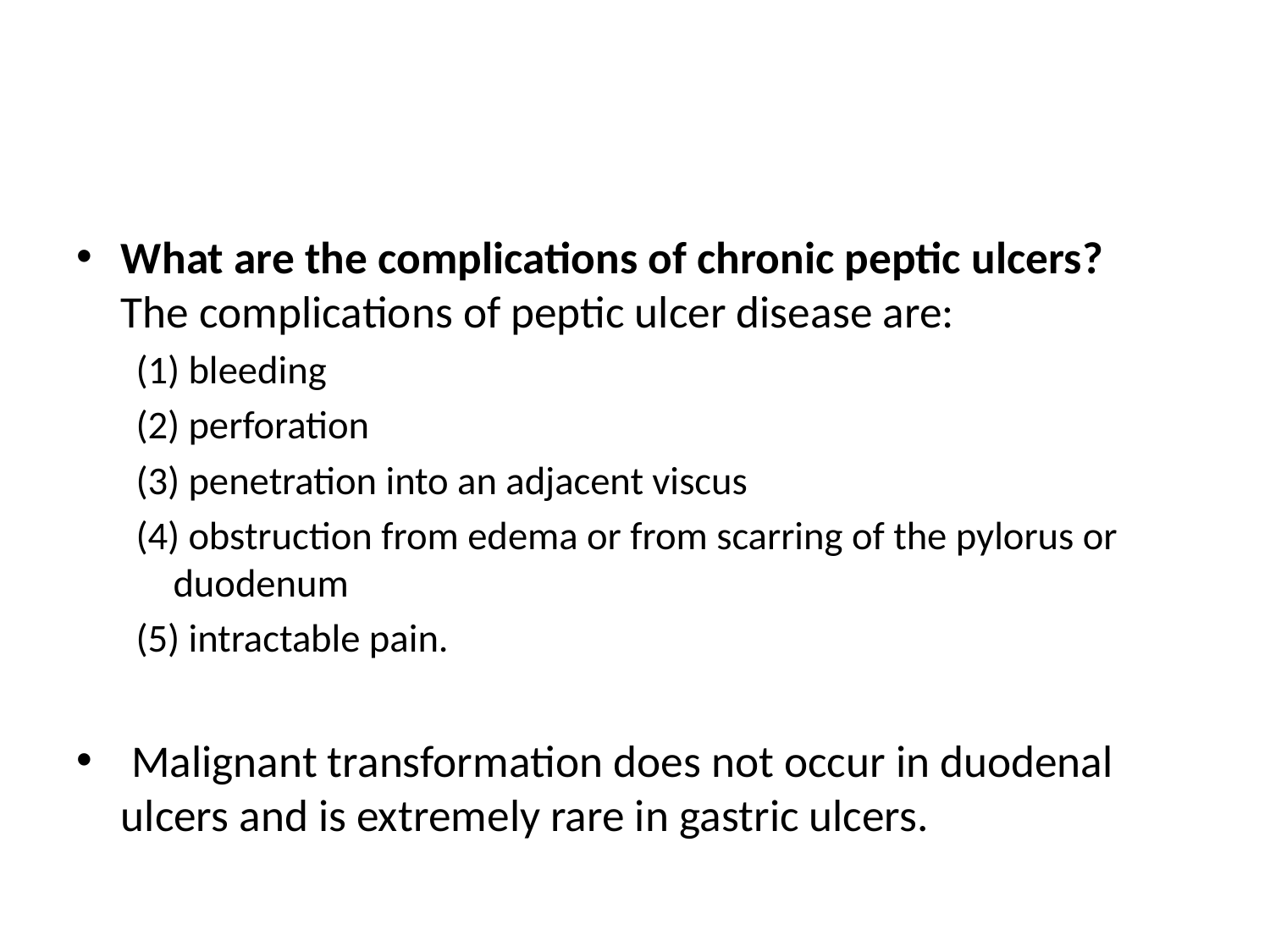

#
What are the complications of chronic peptic ulcers? 
The complications of peptic ulcer disease are:
(1) bleeding
(2) perforation
(3) penetration into an adjacent viscus
(4) obstruction from edema or from scarring of the pylorus or duodenum
(5) intractable pain.

 Malignant transformation does not occur in duodenal ulcers and is extremely rare in gastric ulcers.